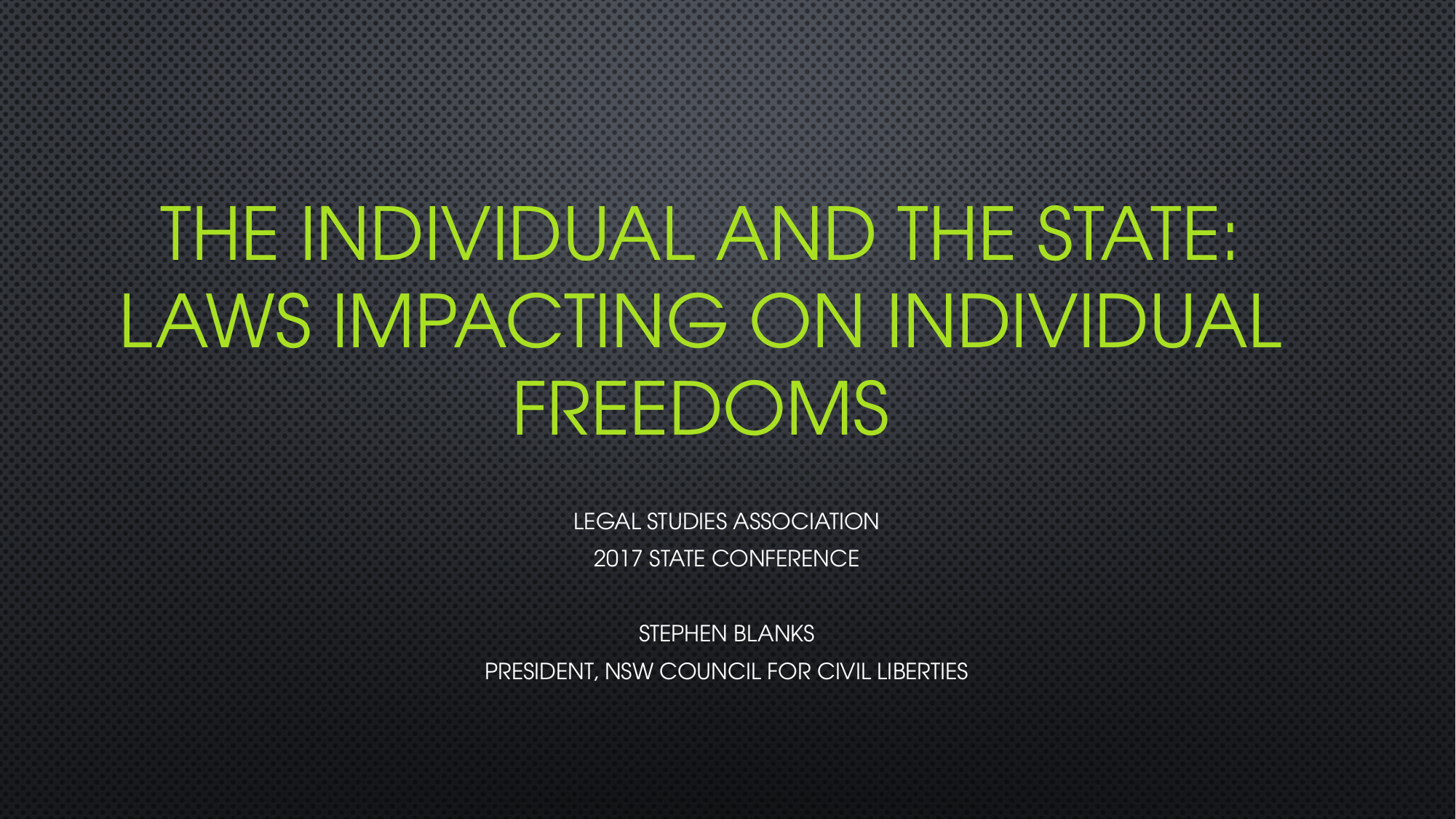

# The Individual and the State: laws impacting on individual freedoms

Legal Studies Association
2017 State Conference

Stephen Blanks
President, NSW Council for Civil Liberties